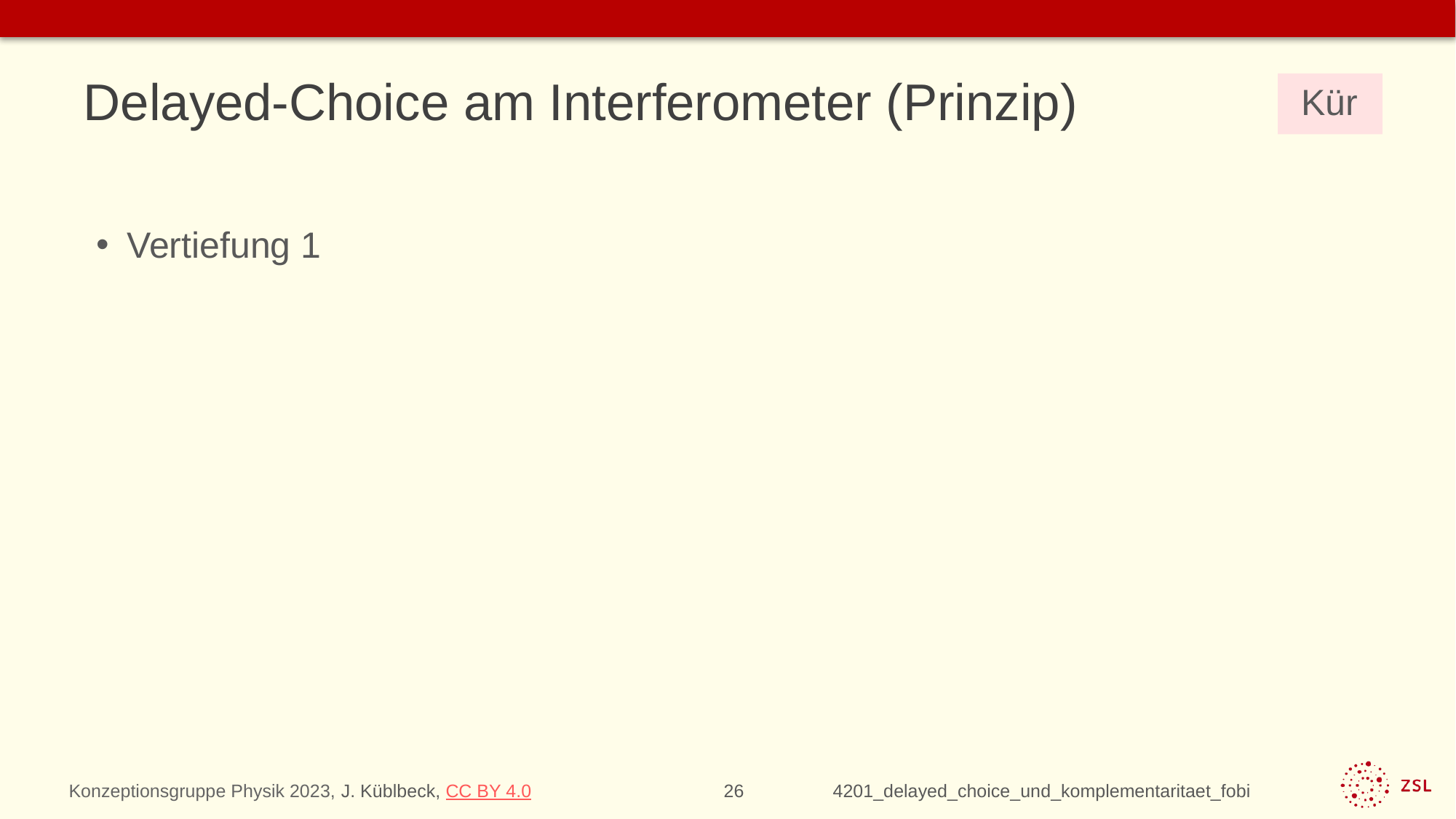

# Delayed-Choice am Interferometer (Prinzip)
Kür
Vertiefung 1